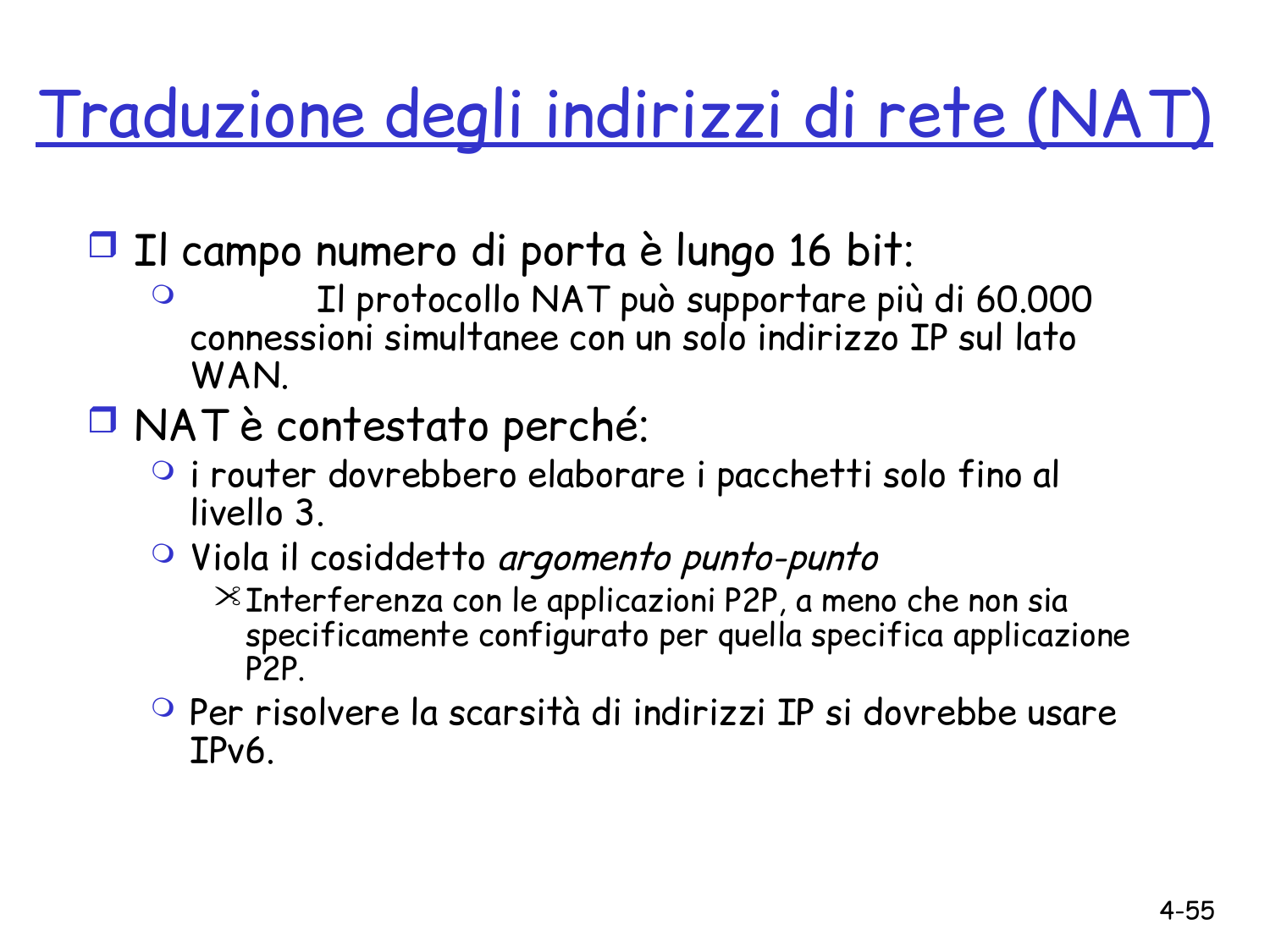

# Traduzione degli indirizzi di rete (NAT)
Il campo numero di porta è lungo 16 bit:
	Il protocollo NAT può supportare più di 60.000 connessioni simultanee con un solo indirizzo IP sul lato WAN.
NAT è contestato perché:
i router dovrebbero elaborare i pacchetti solo fino al livello 3.
Viola il cosiddetto argomento punto-punto
Interferenza con le applicazioni P2P, a meno che non sia specificamente configurato per quella specifica applicazione P2P.
Per risolvere la scarsità di indirizzi IP si dovrebbe usare IPv6.

4-55